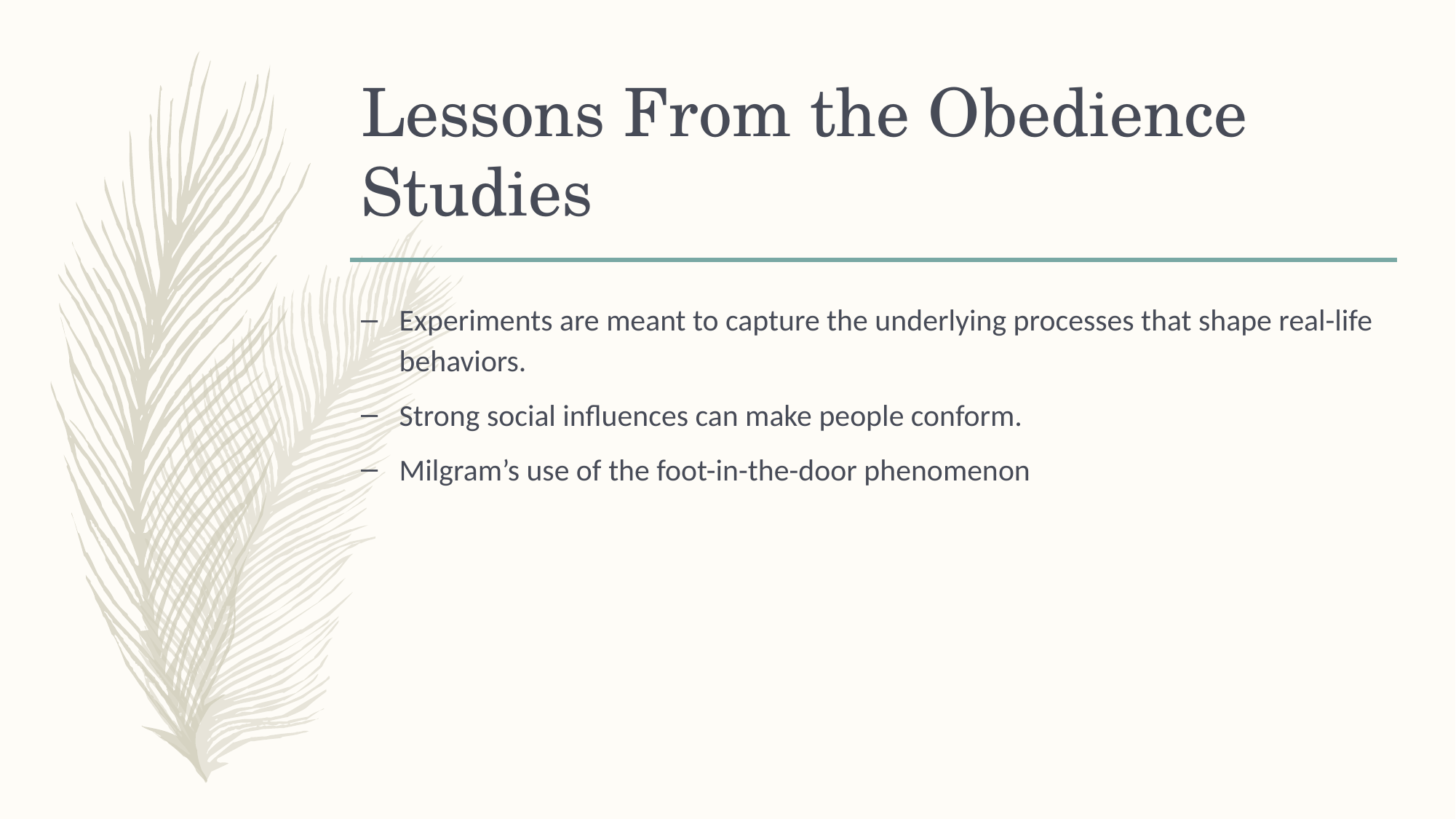

# Lessons From the Obedience Studies
Experiments are meant to capture the underlying processes that shape real-life behaviors.
Strong social influences can make people conform.
Milgram’s use of the foot-in-the-door phenomenon